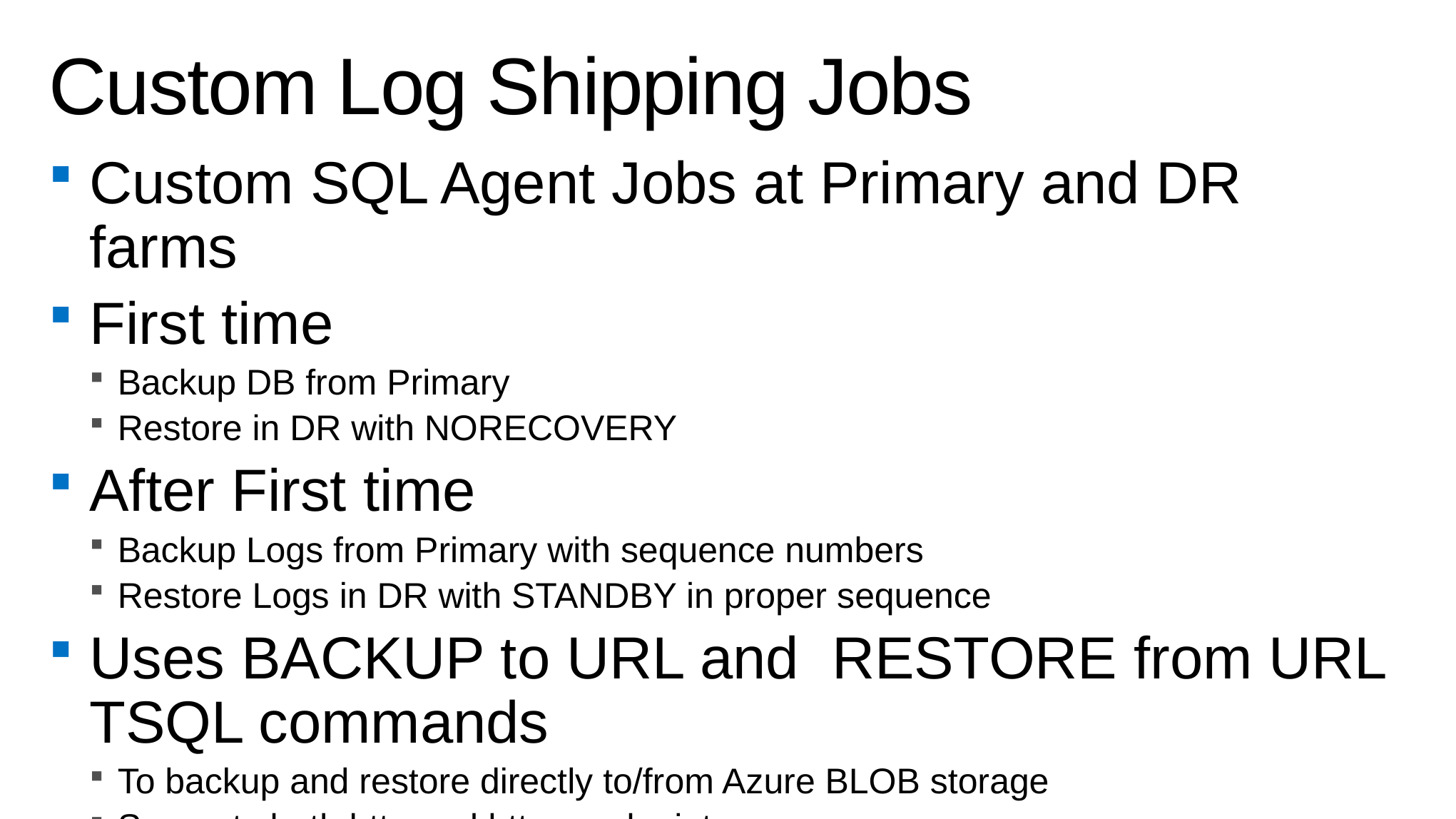

# Custom Log Shipping Jobs
Custom SQL Agent Jobs at Primary and DR farms
First time
Backup DB from Primary
Restore in DR with NORECOVERY
After First time
Backup Logs from Primary with sequence numbers
Restore Logs in DR with STANDBY in proper sequence
Uses BACKUP to URL and  RESTORE from URL TSQL commands
To backup and restore directly to/from Azure BLOB storage
Supports both http and https endpoints